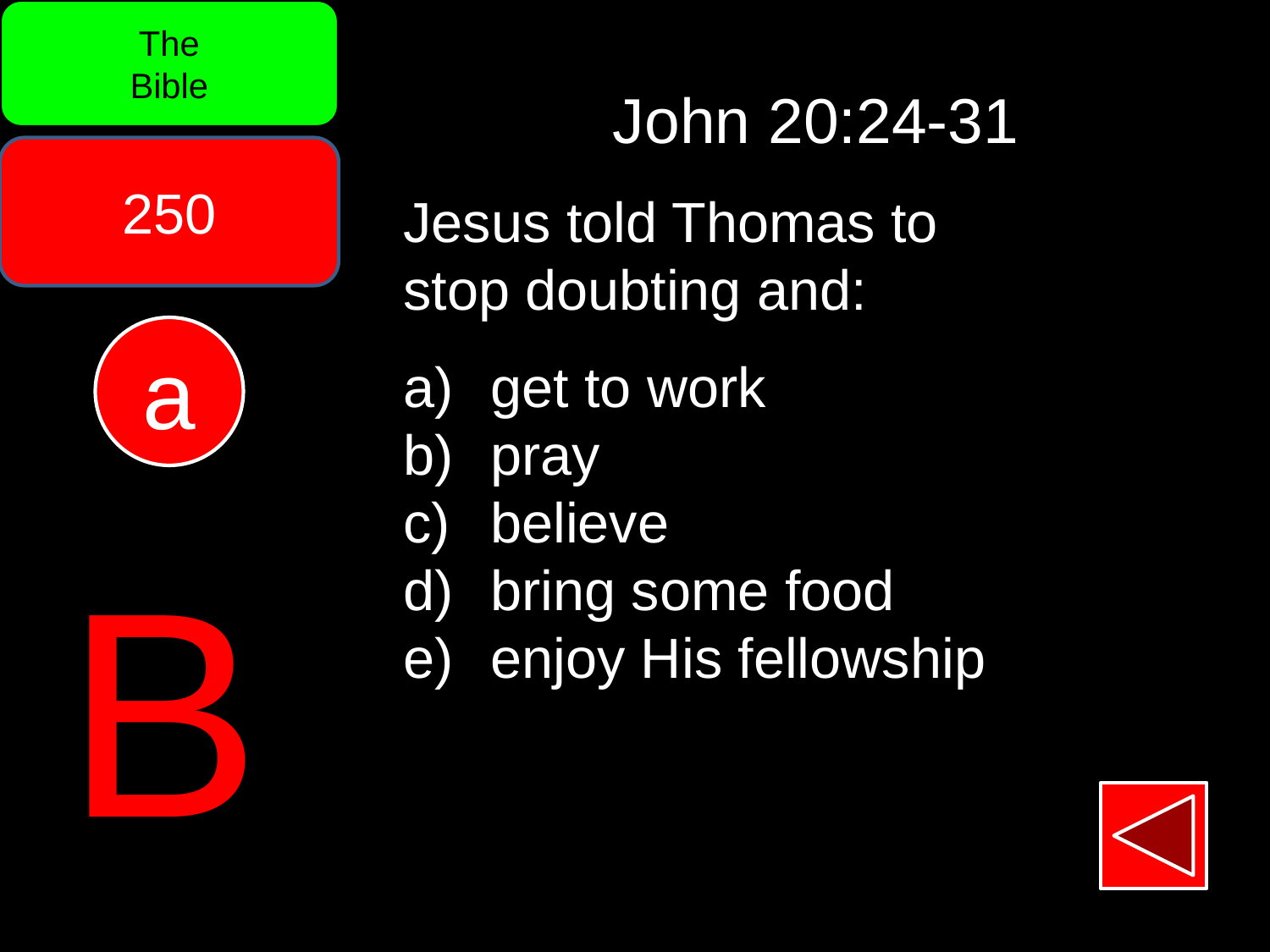

The
Bible
John 20:24-31
250
Jesus told Thomas to
stop doubting and:
 get to work
 pray
 believe
 bring some food
 enjoy His fellowship
a
B